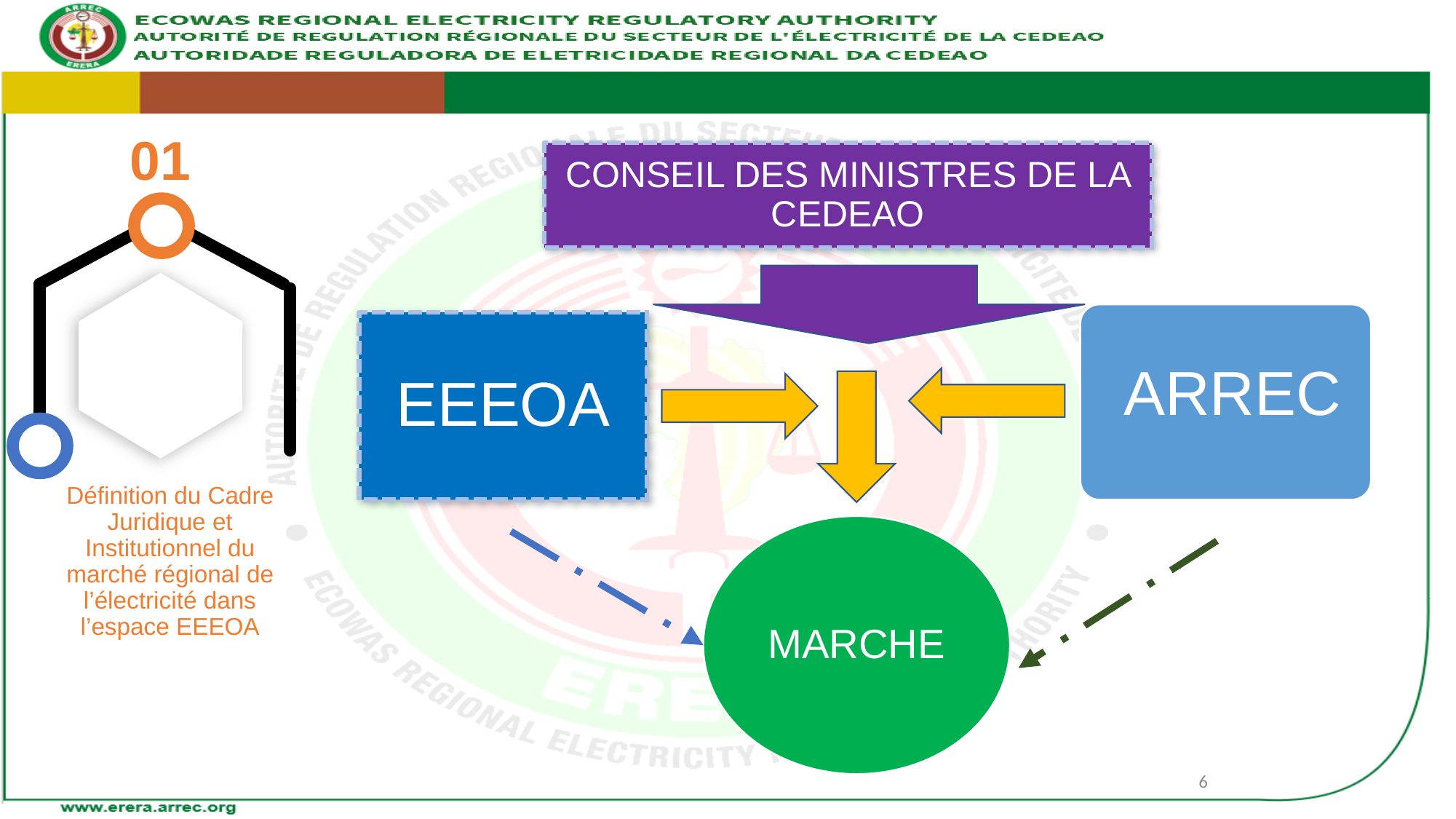

01
CONSEIL DES MINISTRES DE LA CEDEAO

ARREC
EEEOA

MARCHE

Définition du Cadre Juridique et Institutionnel du marché régional de l’électricité dans l’espace EEEOA
6